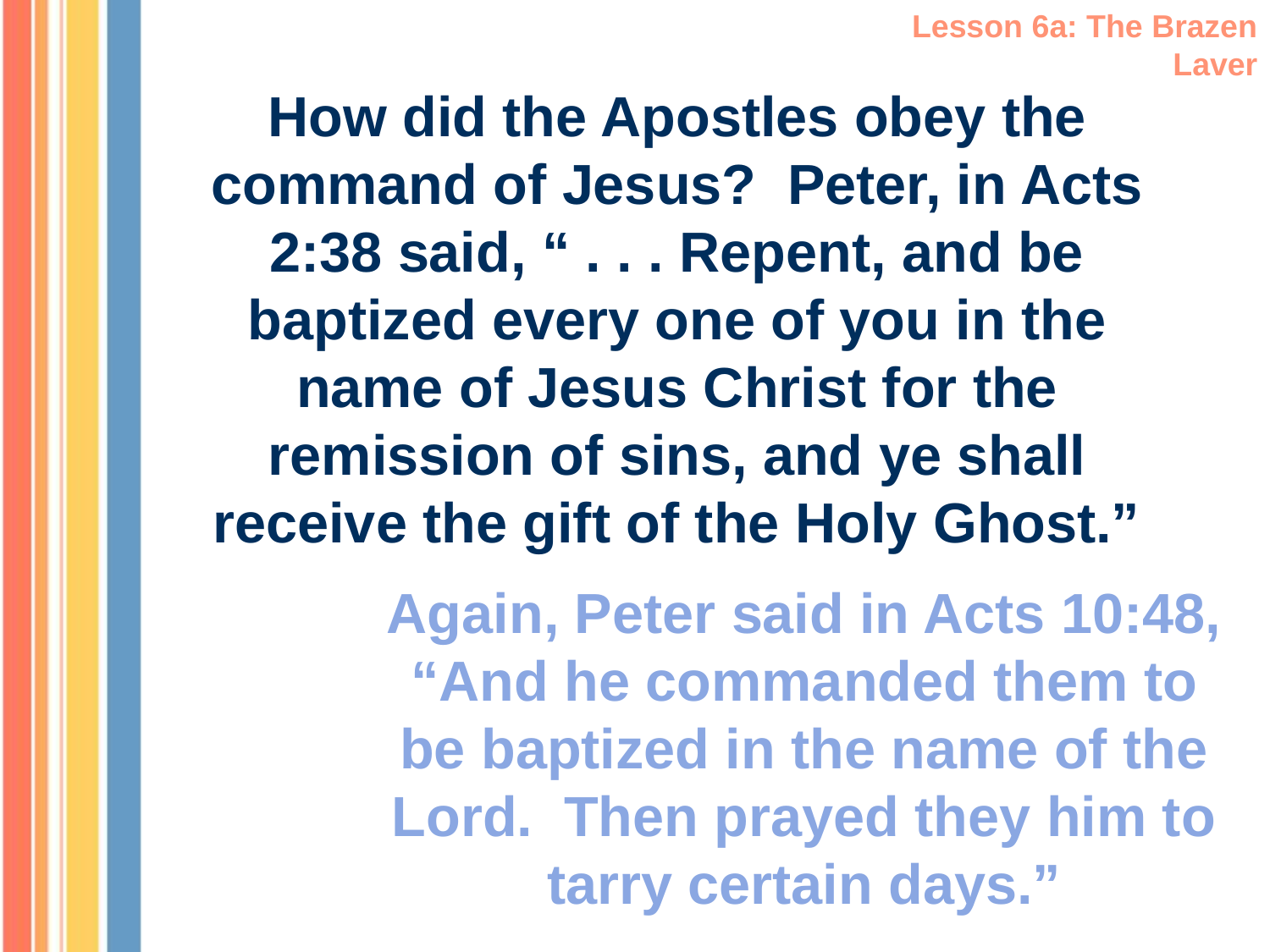

Lesson 6a: The Brazen Laver
How did the Apostles obey the command of Jesus?  Peter, in Acts 2:38 said, “ . . . Repent, and be baptized every one of you in the name of Jesus Christ for the remission of sins, and ye shall receive the gift of the Holy Ghost.”
Again, Peter said in Acts 10:48, “And he commanded them to be baptized in the name of the Lord.  Then prayed they him to tarry certain days.”